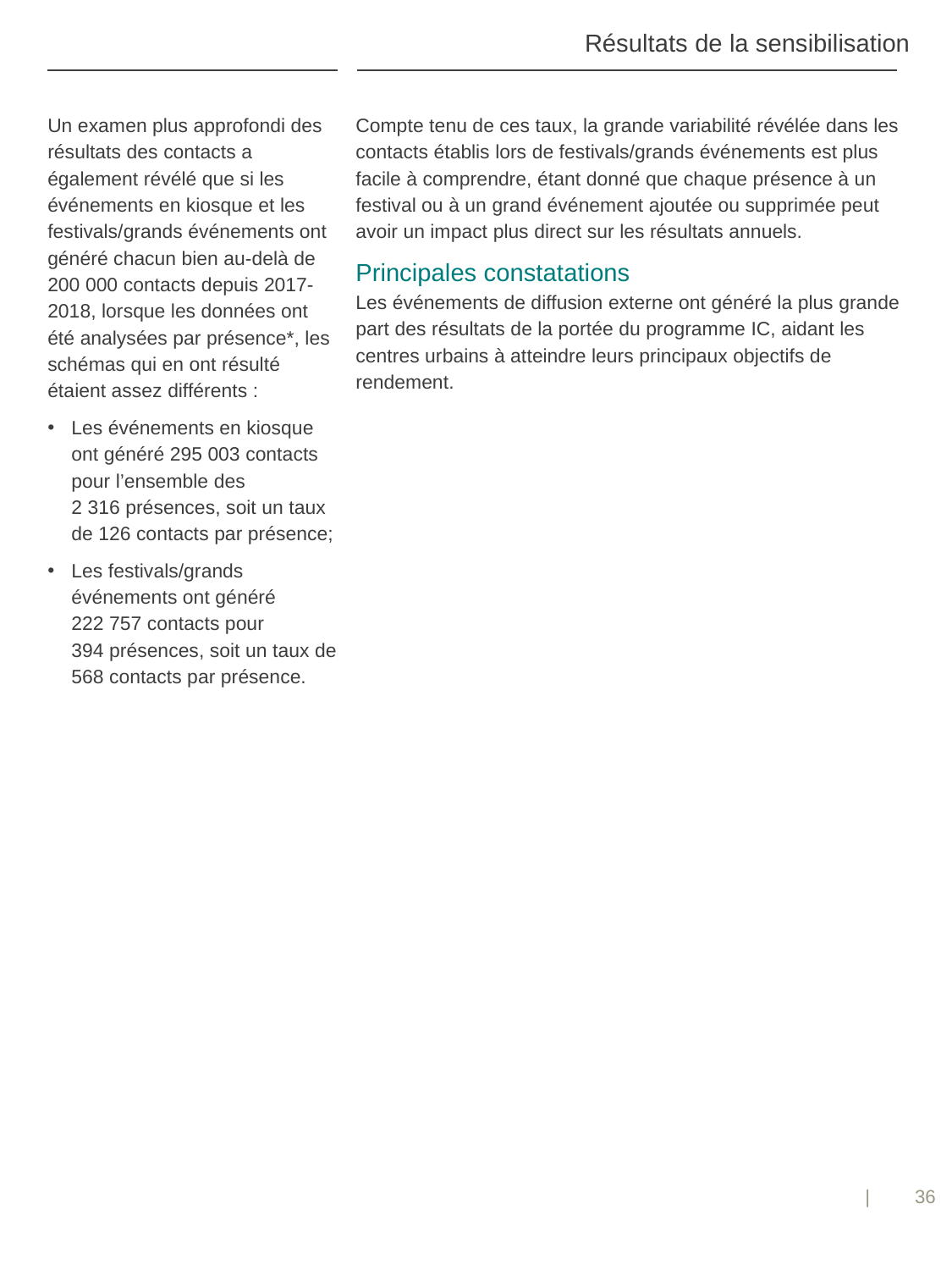

# Résultats de la sensibilisation
Un examen plus approfondi des résultats des contacts a également révélé que si les événements en kiosque et les festivals/grands événements ont généré chacun bien au-delà de 200 000 contacts depuis 2017-2018, lorsque les données ont été analysées par présence*, les schémas qui en ont résulté étaient assez différents :
Les événements en kiosque ont généré 295 003 contacts pour l’ensemble des 2 316 présences, soit un taux de 126 contacts par présence;
Les festivals/grands événements ont généré 222 757 contacts pour 394 présences, soit un taux de 568 contacts par présence.

Compte tenu de ces taux, la grande variabilité révélée dans les contacts établis lors de festivals/grands événements est plus facile à comprendre, étant donné que chaque présence à un festival ou à un grand événement ajoutée ou supprimée peut avoir un impact plus direct sur les résultats annuels.
Principales constatations
Les événements de diffusion externe ont généré la plus grande part des résultats de la portée du programme IC, aidant les centres urbains à atteindre leurs principaux objectifs de rendement.